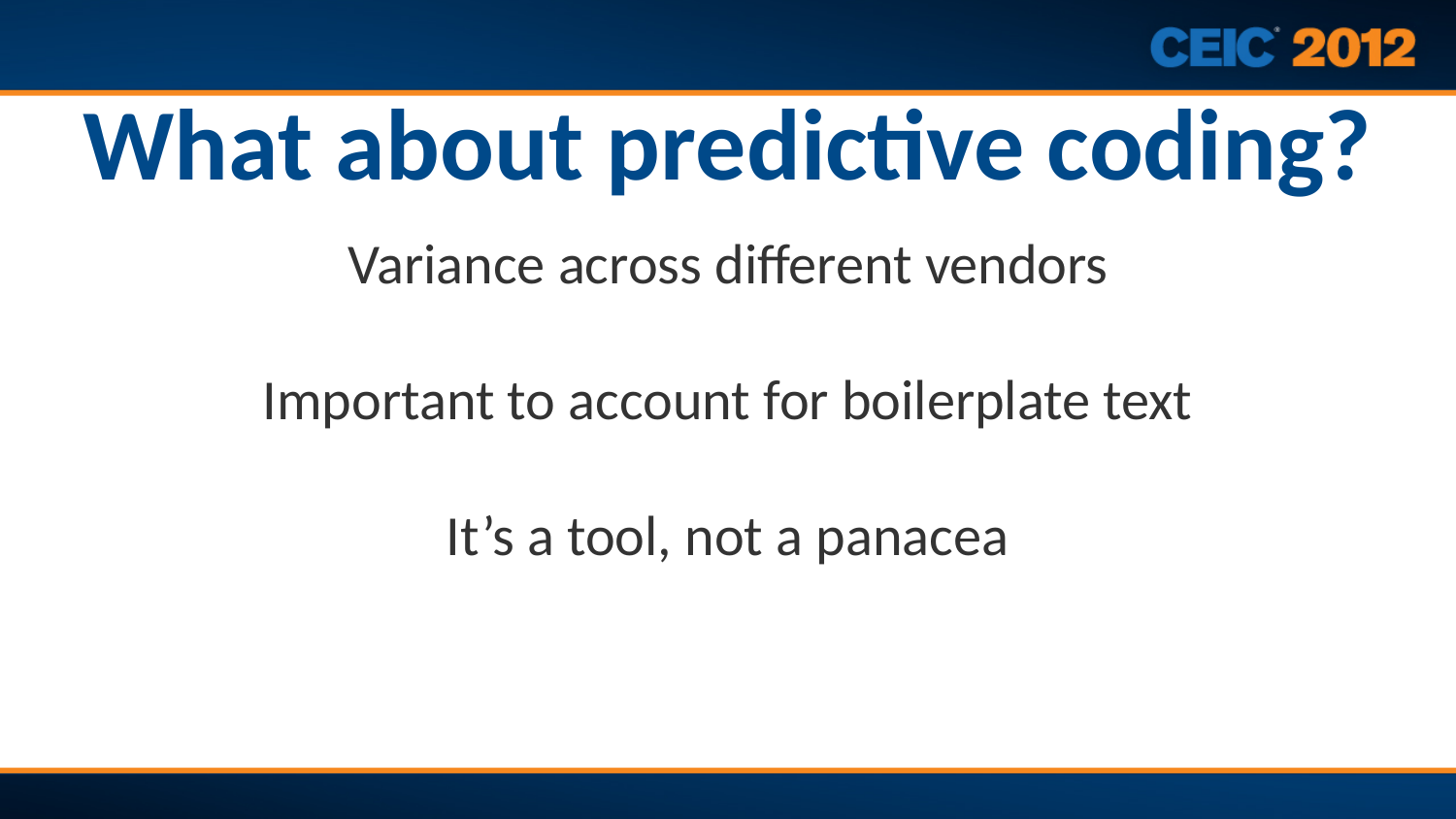

# What about predictive coding?
Variance across different vendors

Important to account for boilerplate text

It’s a tool, not a panacea